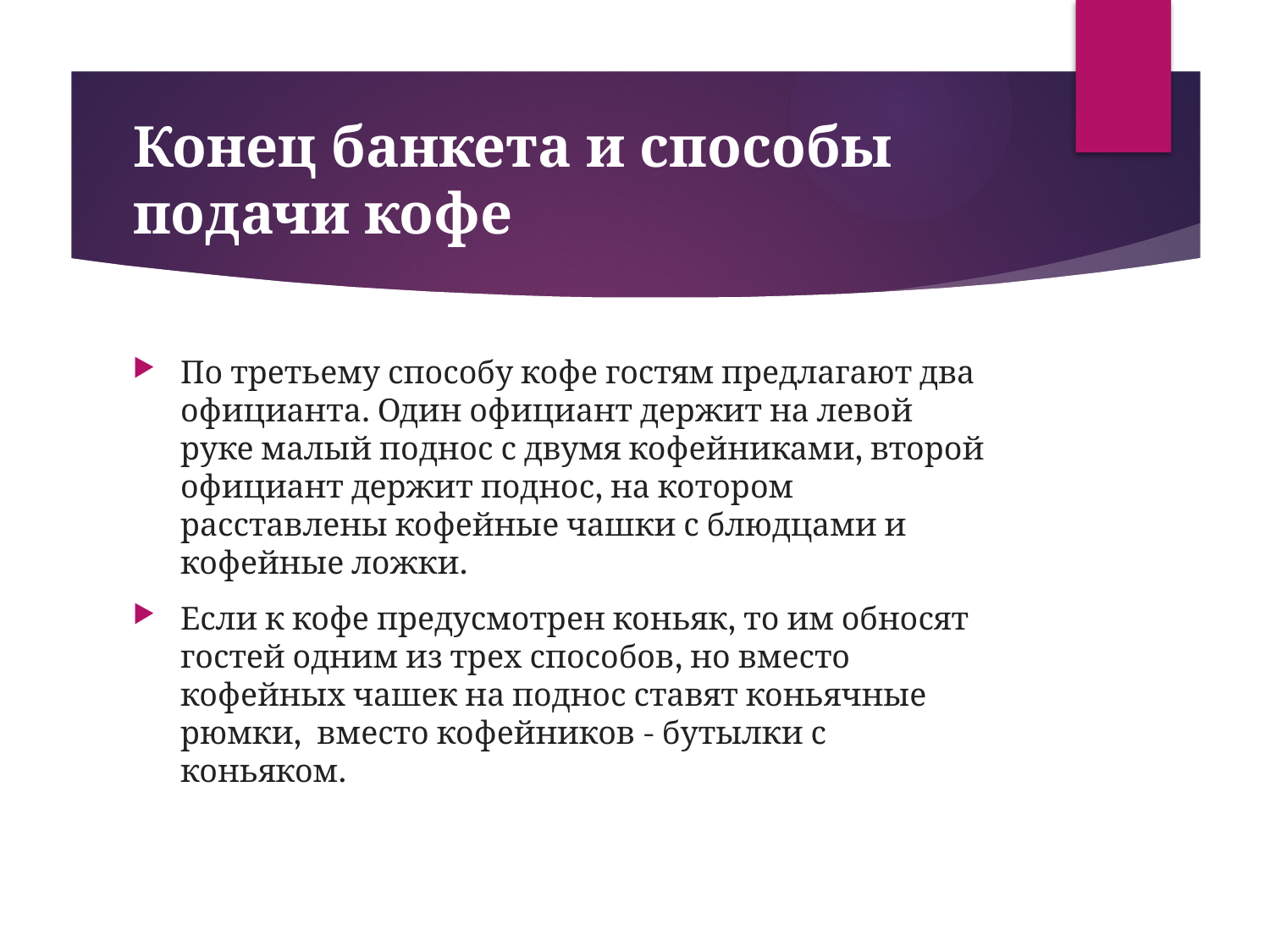

# Конец банкета и способы подачи кофе
По третьему способу кофе гостям предлагают два официанта. Один официант держит на левой руке малый поднос с двумя кофейниками, второй официант держит поднос, на котором расставлены кофейные чашки с блюдцами и кофейные ложки.
Если к кофе предусмотрен коньяк, то им обносят гостей одним из трех способов, но вместо кофейных чашек на поднос ставят коньячные рюмки,  вместо кофейников - бутылки с коньяком.